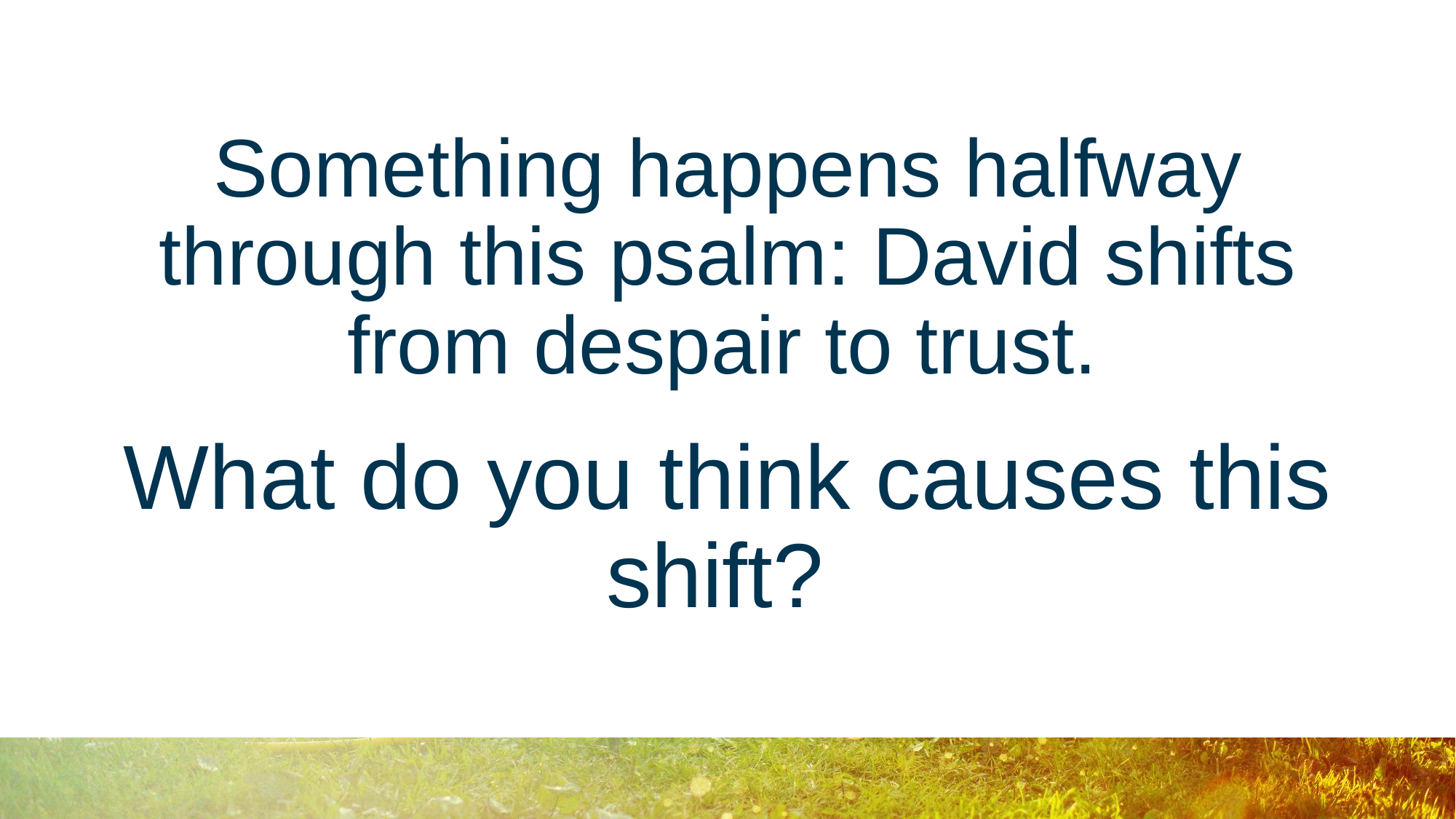

# Something happens halfway through this psalm: David shifts from despair to trust. What do you think causes this shift?